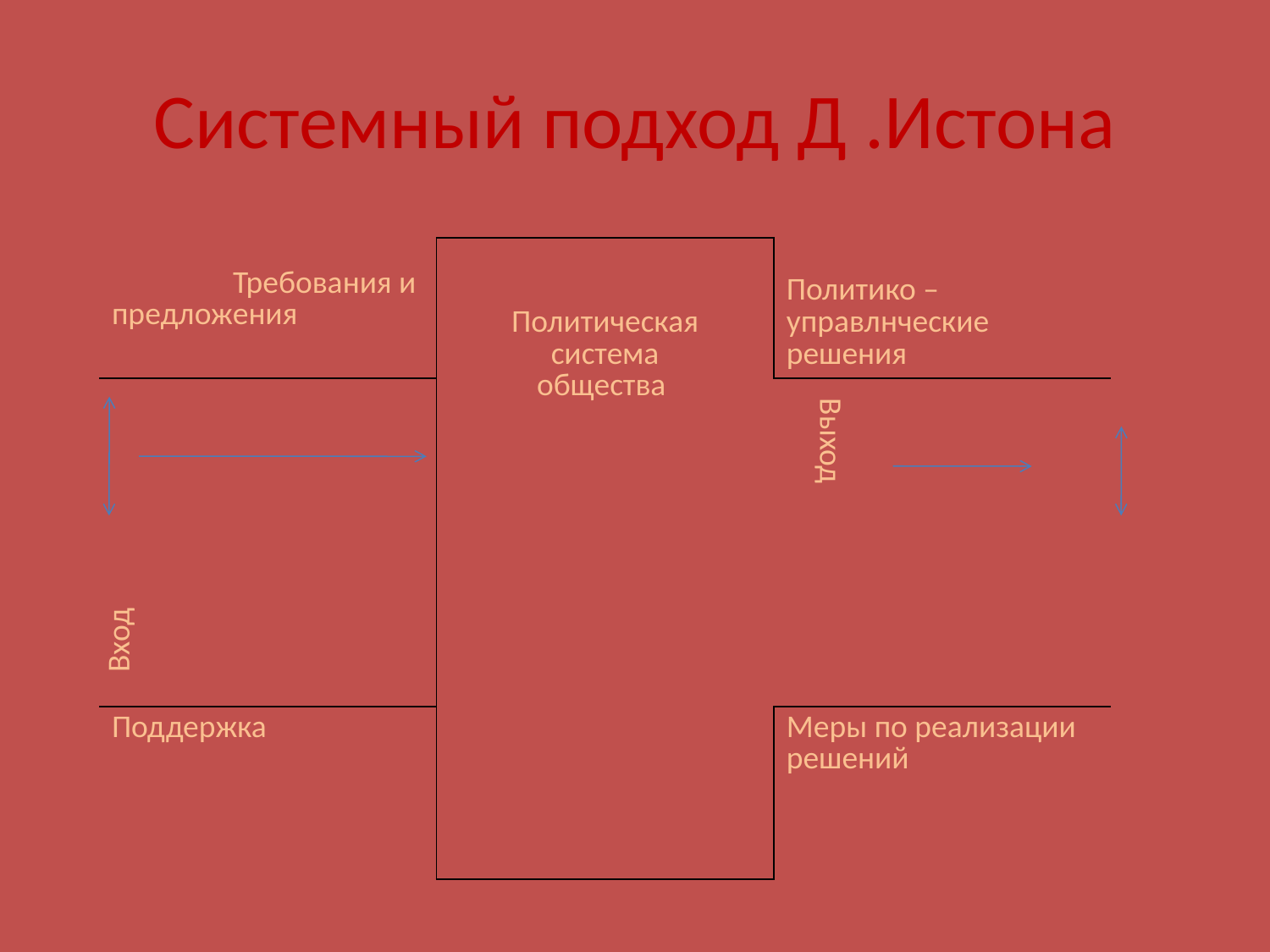

# Системный подход Д .Истона
| Требования и предложения | Политическая система общества | Политико –управлнческие решения |
| --- | --- | --- |
| Вход |  | Выход |
| Поддержка |  | Меры по реализации решений |